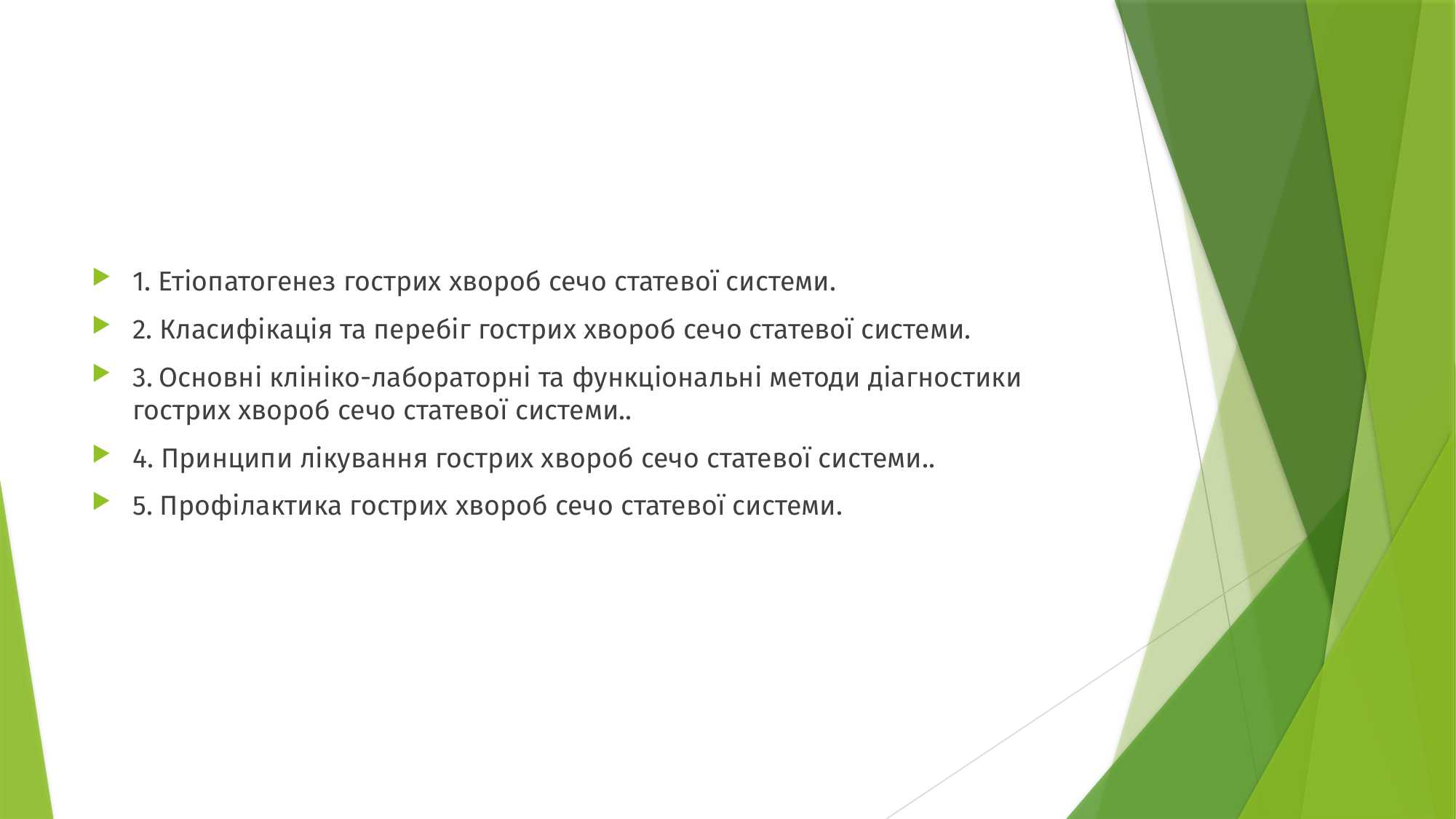

1. Етіопатогенез гострих хвороб сечо статевої системи.
2. Класифікація та перебіг гострих хвороб сечо статевої системи.
3. Основні клініко-лабораторні та функціональні методи діагностики гострих хвороб сечо статевої системи..
4. Принципи лікування гострих хвороб сечо статевої системи..
5. Профілактика гострих хвороб сечо статевої системи.